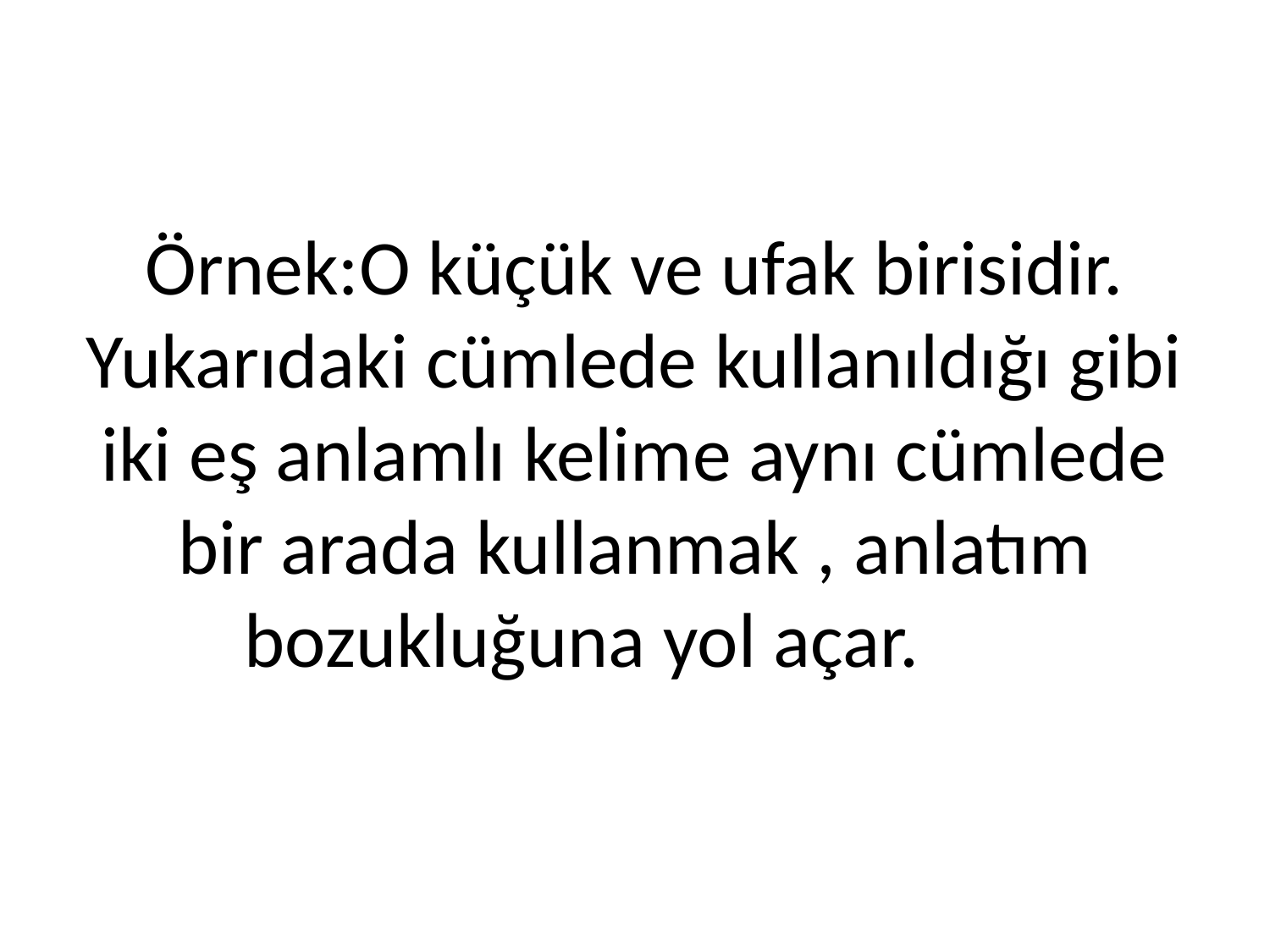

# Örnek:O küçük ve ufak birisidir. Yukarıdaki cümlede kullanıldığı gibi iki eş anlamlı kelime aynı cümlede bir arada kullanmak , anlatım bozukluğuna yol açar.